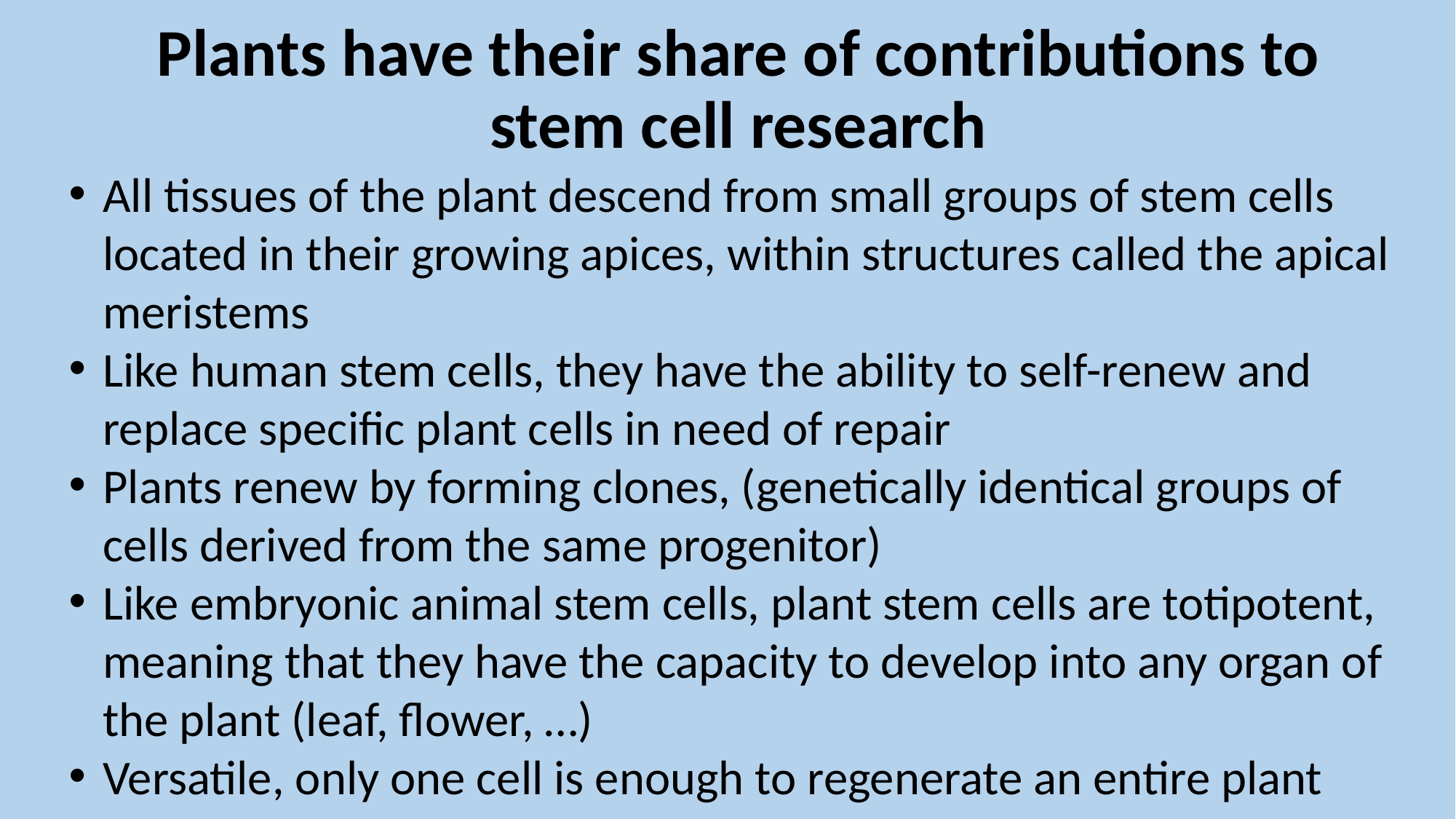

# Plants have their share of contributions to stem cell research
All tissues of the plant descend from small groups of stem cells located in their growing apices, within structures called the apical meristems
Like human stem cells, they have the ability to self-renew and replace specific plant cells in need of repair
Plants renew by forming clones, (genetically identical groups of cells derived from the same progenitor)
Like embryonic animal stem cells, plant stem cells are totipotent, meaning that they have the capacity to develop into any organ of the plant (leaf, flower, …)
Versatile, only one cell is enough to regenerate an entire plant